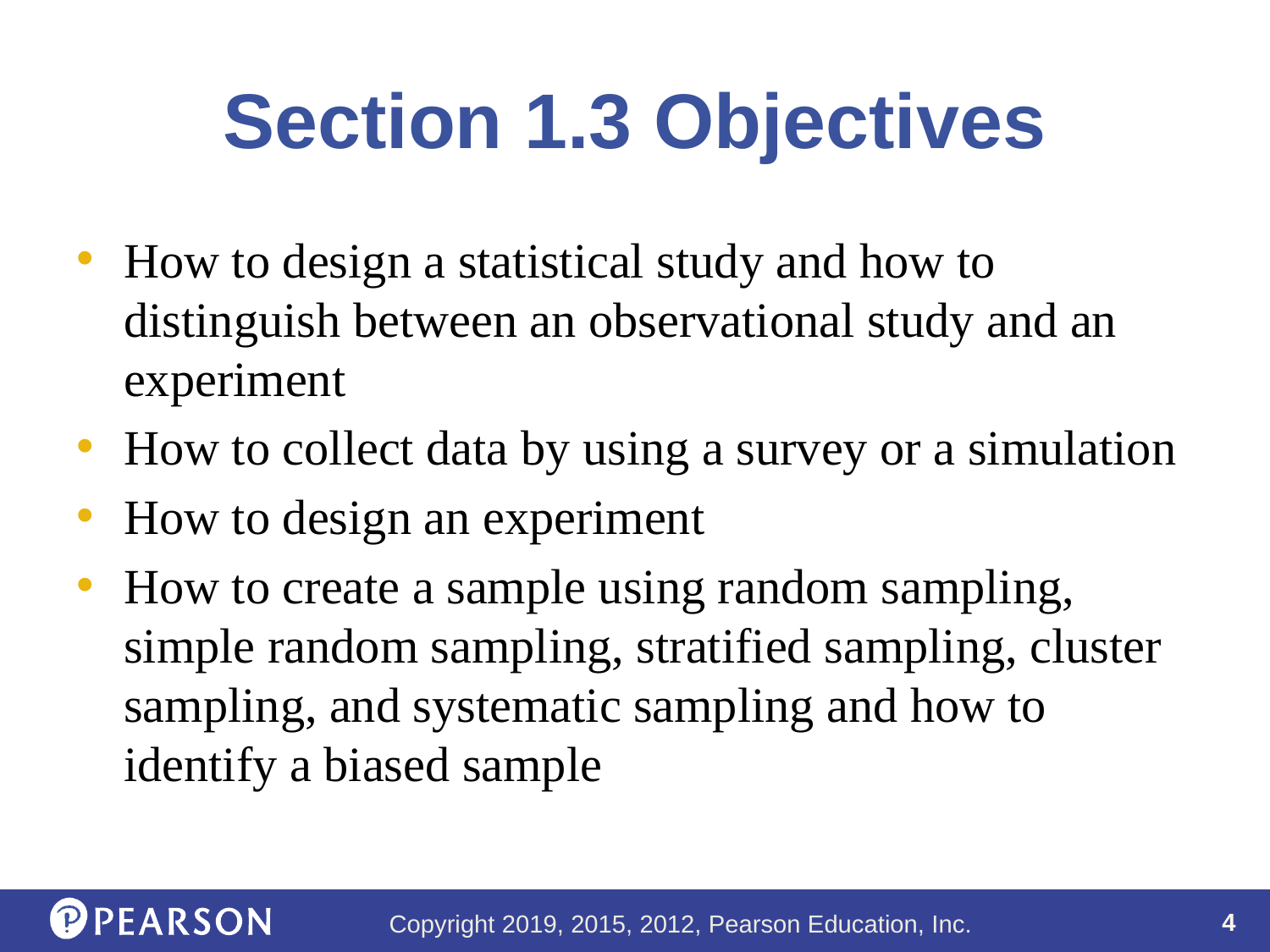

# Section 1.3 Objectives
How to design a statistical study and how to distinguish between an observational study and an experiment
How to collect data by using a survey or a simulation
How to design an experiment
How to create a sample using random sampling, simple random sampling, stratified sampling, cluster sampling, and systematic sampling and how to identify a biased sample